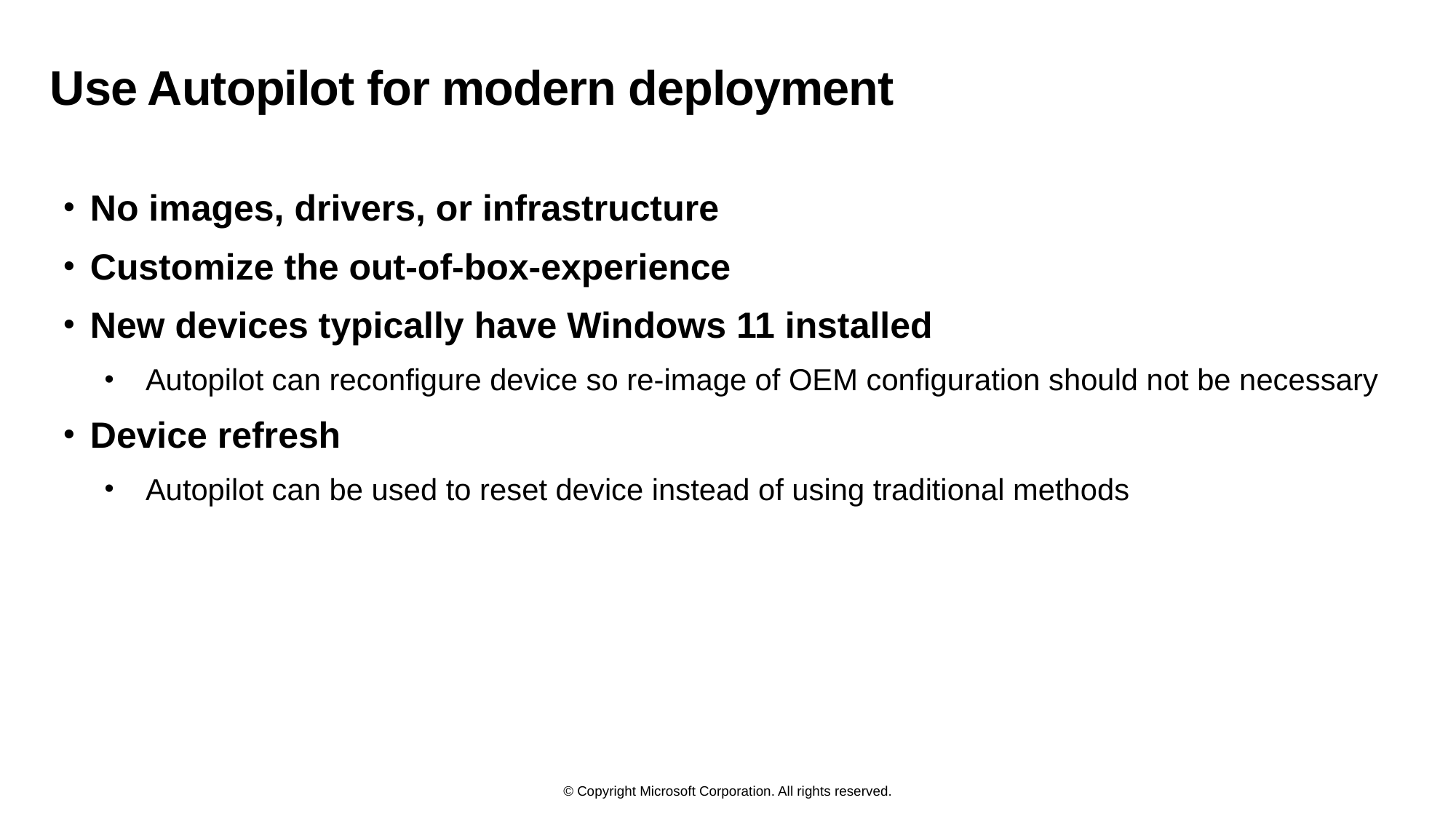

# Use Autopilot for modern deployment
No images, drivers, or infrastructure
Customize the out-of-box-experience
New devices typically have Windows 11 installed
Autopilot can reconfigure device so re-image of OEM configuration should not be necessary
Device refresh
Autopilot can be used to reset device instead of using traditional methods